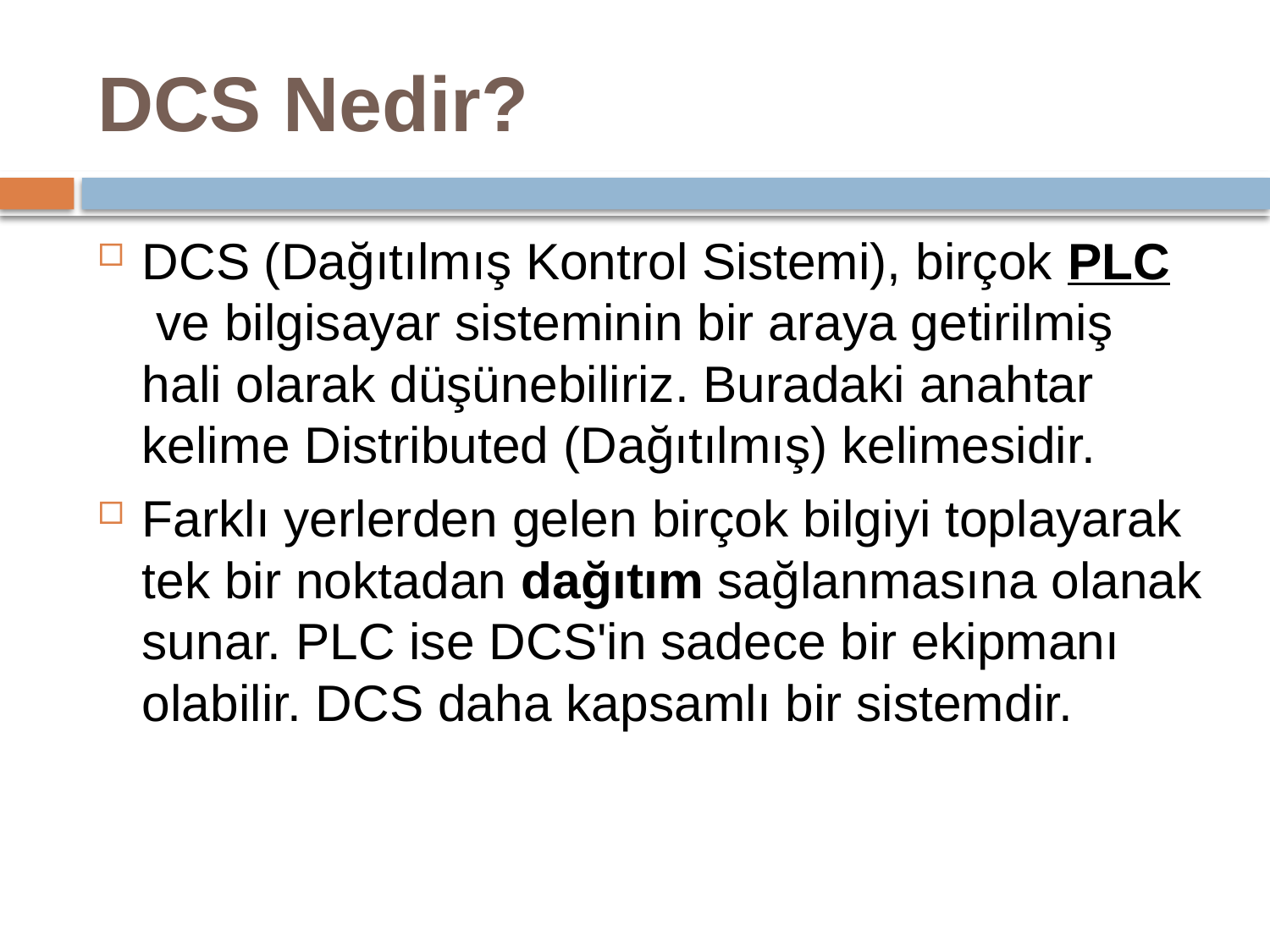

# DCS Nedir?
DCS (Dağıtılmış Kontrol Sistemi), birçok PLC ve bilgisayar sisteminin bir araya getirilmiş hali olarak düşünebiliriz. Buradaki anahtar kelime Distributed (Dağıtılmış) kelimesidir.
Farklı yerlerden gelen birçok bilgiyi toplayarak tek bir noktadan dağıtım sağlanmasına olanak sunar. PLC ise DCS'in sadece bir ekipmanı olabilir. DCS daha kapsamlı bir sistemdir.